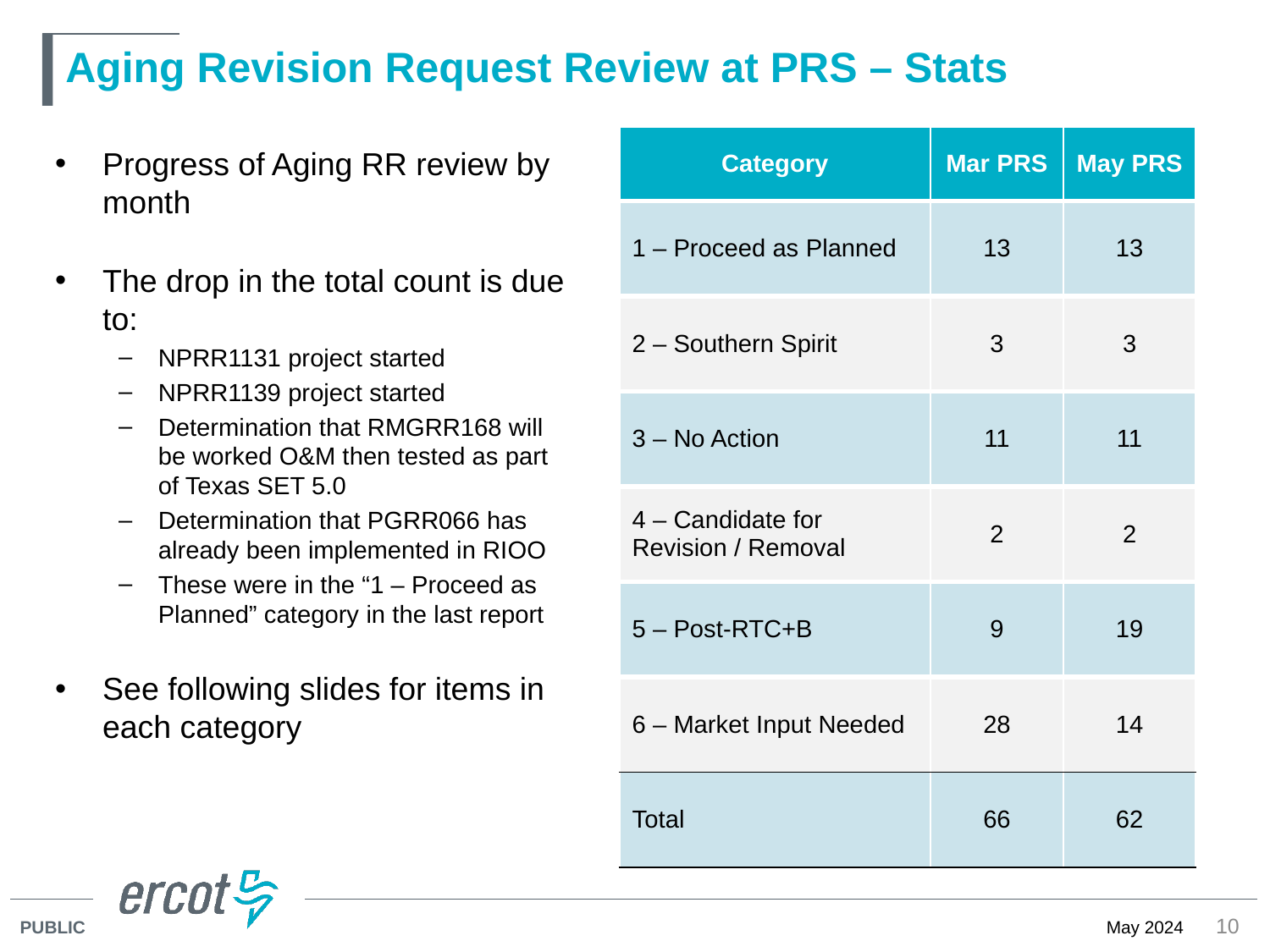

# Aging Revision Request Review at PRS – Stats
| Category | Mar PRS | May PRS |
| --- | --- | --- |
| 1 – Proceed as Planned | 13 | 13 |
| 2 – Southern Spirit | 3 | 3 |
| 3 – No Action | 11 | 11 |
| 4 – Candidate for Revision / Removal | 2 | 2 |
| 5 – Post-RTC+B | 9 | 19 |
| 6 – Market Input Needed | 28 | 14 |
| Total | 66 | 62 |
Progress of Aging RR review by month

The drop in the total count is due to:
NPRR1131 project started
NPRR1139 project started
Determination that RMGRR168 will be worked O&M then tested as part of Texas SET 5.0
Determination that PGRR066 has already been implemented in RIOO
These were in the “1 – Proceed as Planned” category in the last report

See following slides for items in each category

10